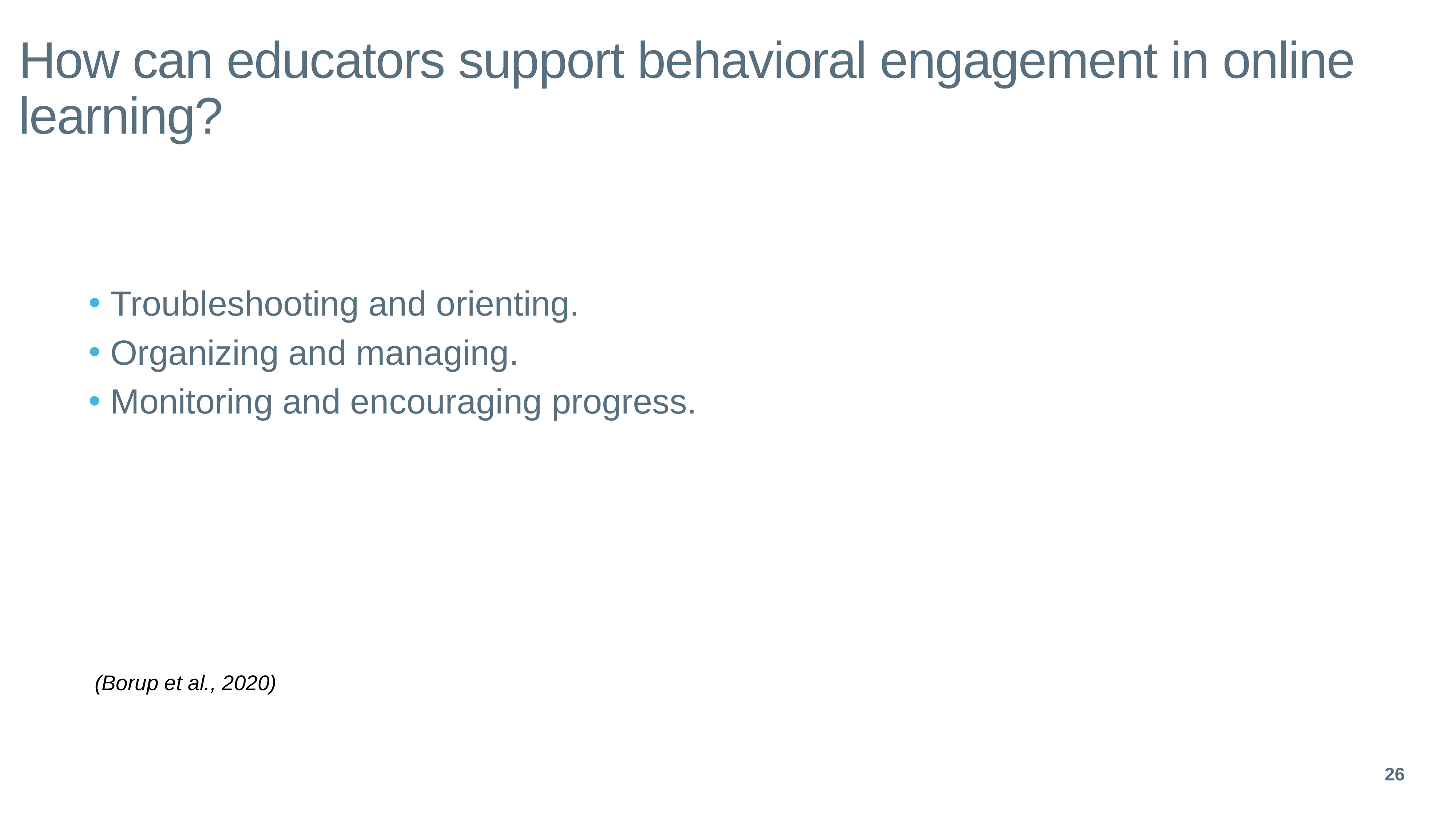

# How can educators support behavioral engagement in online learning?
Troubleshooting and orienting.
Organizing and managing.
Monitoring and encouraging progress.
(Borup et al., 2020)
26